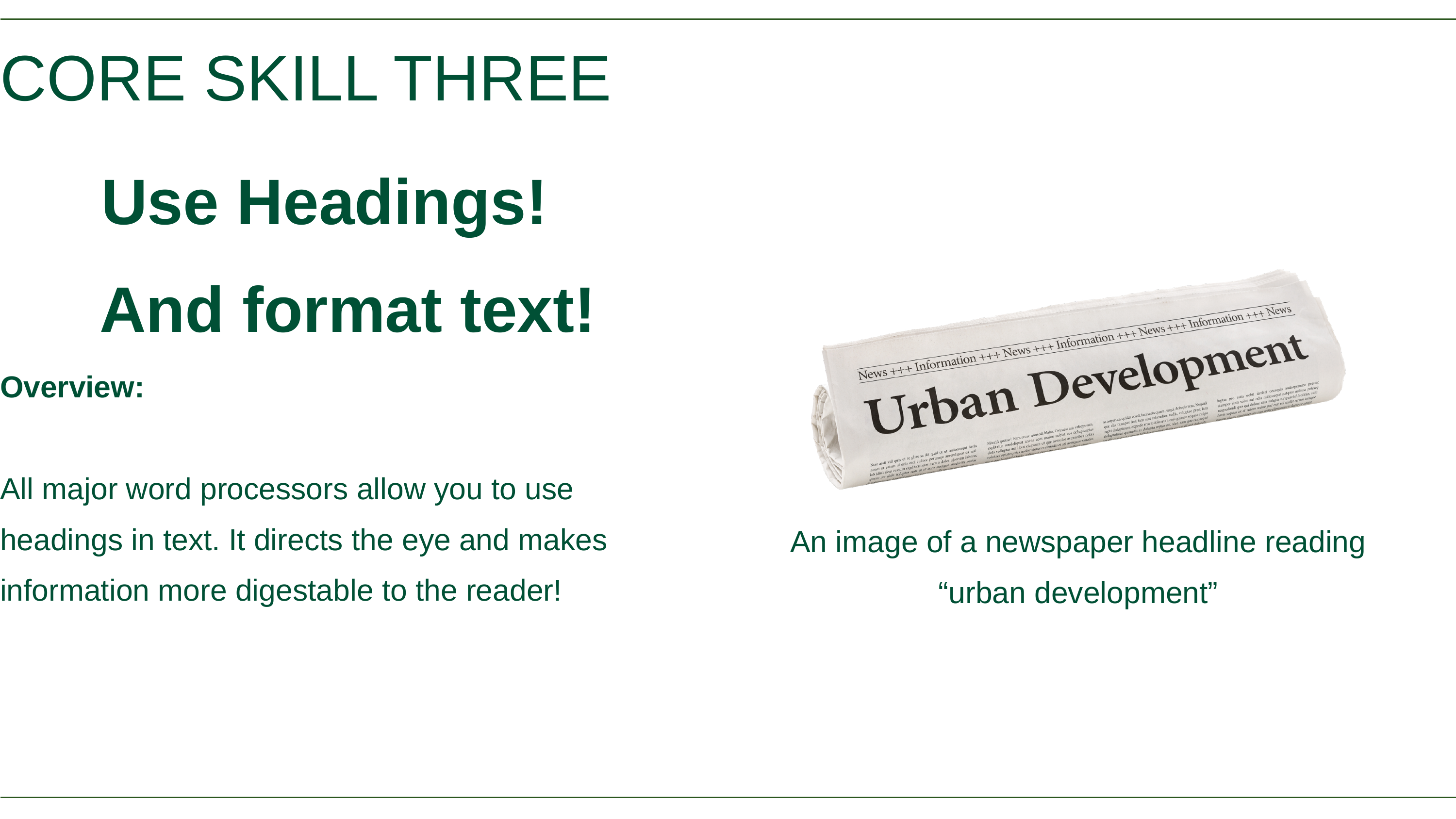

CORE SKILL THREE
   Use Headings!
       And format text!

Overview:

All major word processors allow you to use headings in text. It directs the eye and makes information more digestable to the reader!
An image of a newspaper headline reading “urban development”